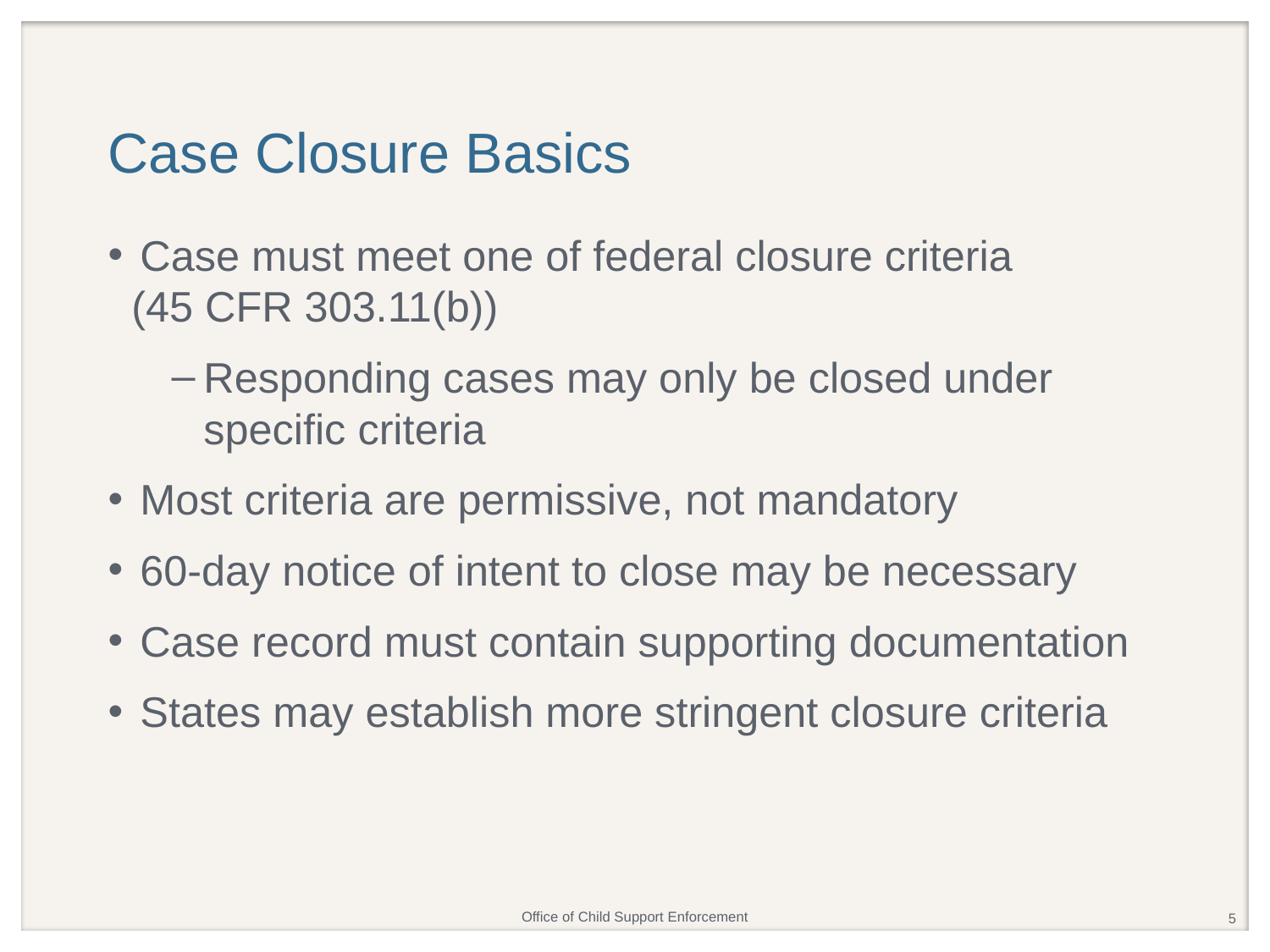

# Case Closure Basics
Case must meet one of federal closure criteria
  (45 CFR 303.11(b))
Responding cases may only be closed under specific criteria
Most criteria are permissive, not mandatory
60-day notice of intent to close may be necessary
Case record must contain supporting documentation
States may establish more stringent closure criteria
5